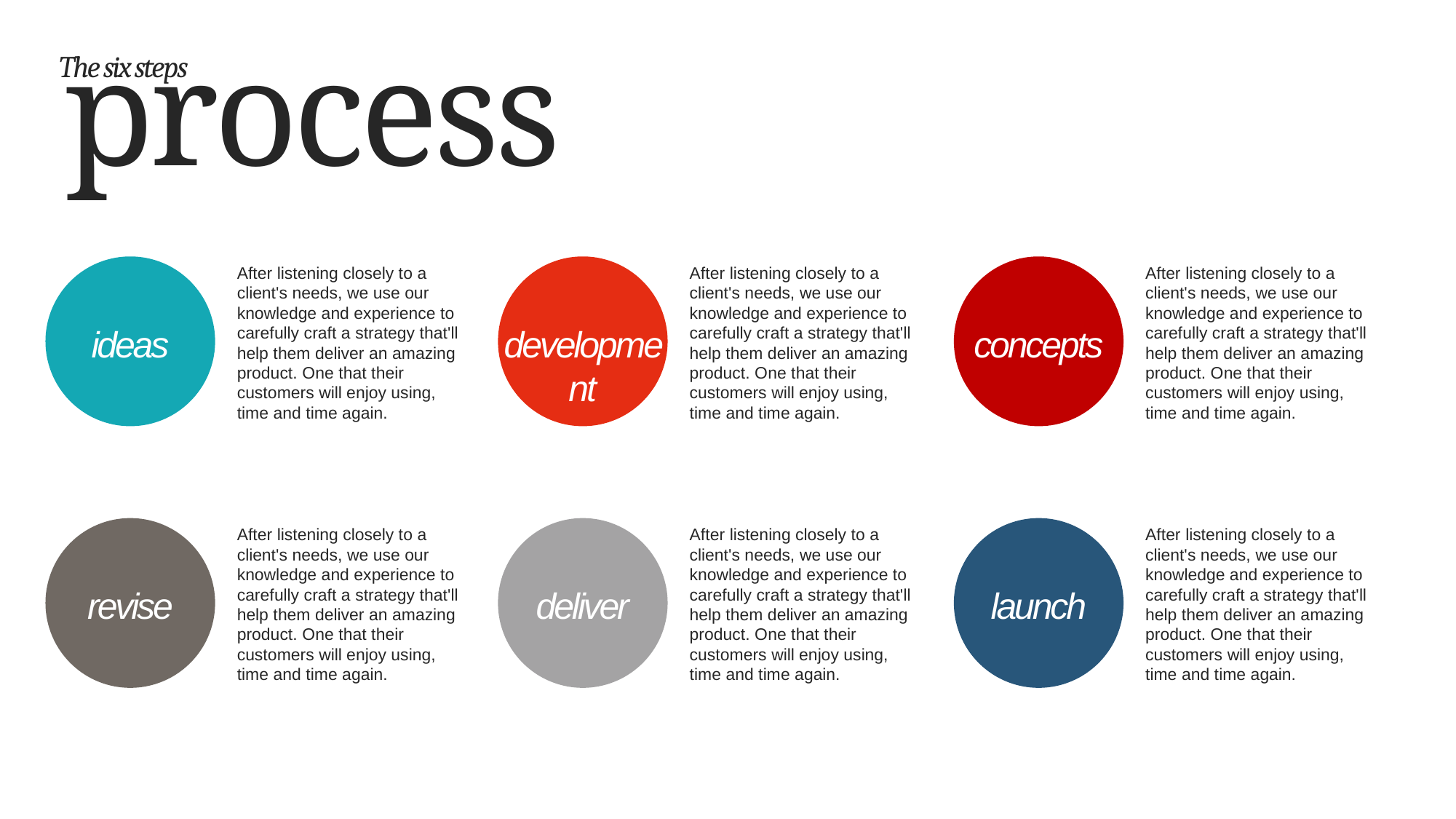

process
The six steps

After listening closely to a client's needs, we use our knowledge and experience to carefully craft a strategy that'll help them deliver an amazing product. One that their customers will enjoy using, time and time again.
After listening closely to a client's needs, we use our knowledge and experience to carefully craft a strategy that'll help them deliver an amazing product. One that their customers will enjoy using, time and time again.
After listening closely to a client's needs, we use our knowledge and experience to carefully craft a strategy that'll help them deliver an amazing product. One that their customers will enjoy using, time and time again.
ideas
development
concepts

After listening closely to a client's needs, we use our knowledge and experience to carefully craft a strategy that'll help them deliver an amazing product. One that their customers will enjoy using, time and time again.
After listening closely to a client's needs, we use our knowledge and experience to carefully craft a strategy that'll help them deliver an amazing product. One that their customers will enjoy using, time and time again.
After listening closely to a client's needs, we use our knowledge and experience to carefully craft a strategy that'll help them deliver an amazing product. One that their customers will enjoy using, time and time again.
revise
deliver
launch